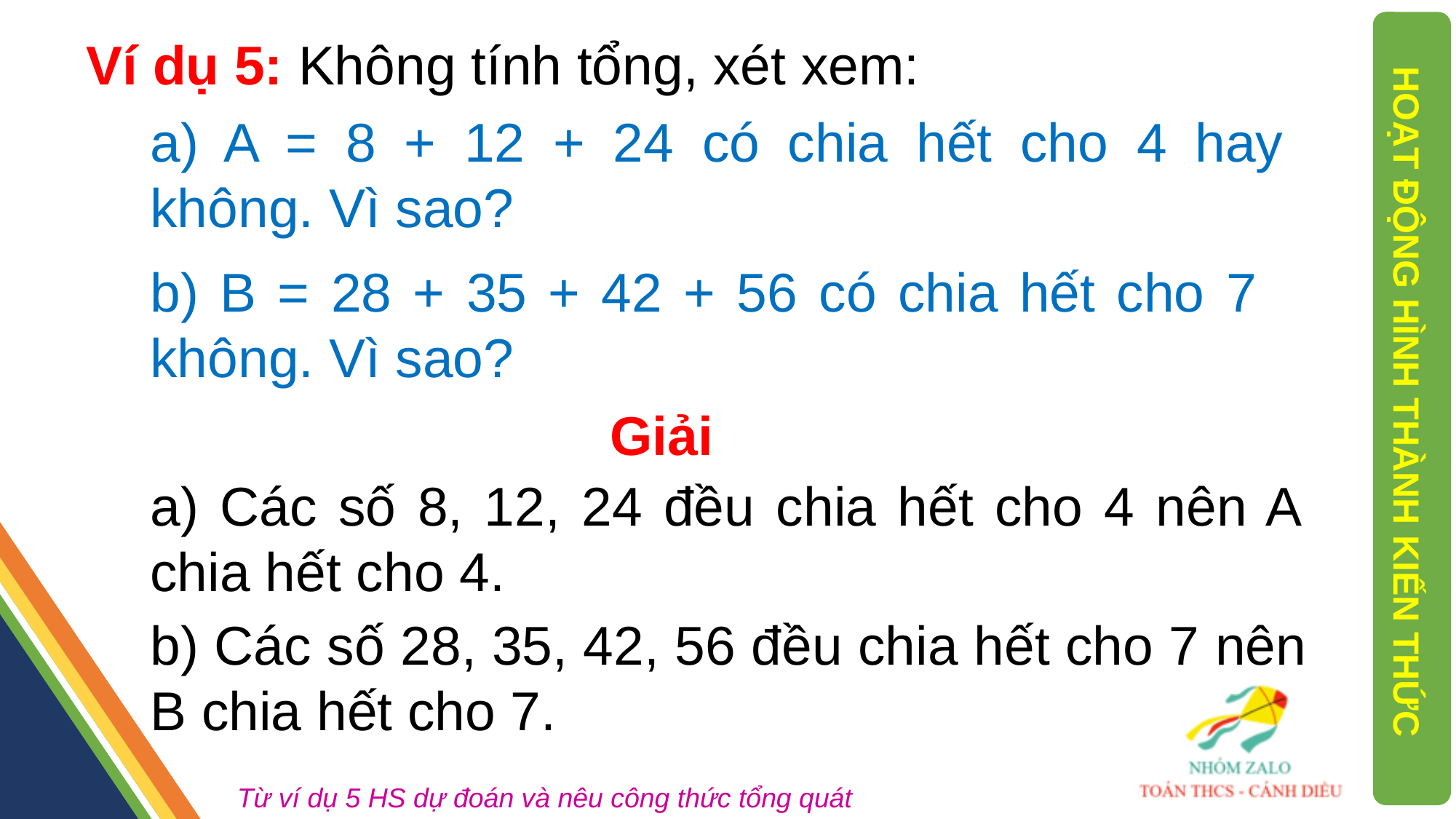

Ví dụ 5: Không tính tổng, xét xem:
a) A = 8 + 12 + 24 có chia hết cho 4 hay không. Vì sao?
b) B = 28 + 35 + 42 + 56 có chia hết cho 7 không. Vì sao?

HOẠT ĐỘNG HÌNH THÀNH KIẾN THỨC
Giải
a) Các số 8, 12, 24 đều chia hết cho 4 nên A chia hết cho 4.
b) Các số 28, 35, 42, 56 đều chia hết cho 7 nên B chia hết cho 7.
Từ ví dụ 5 HS dự đoán và nêu công thức tổng quát